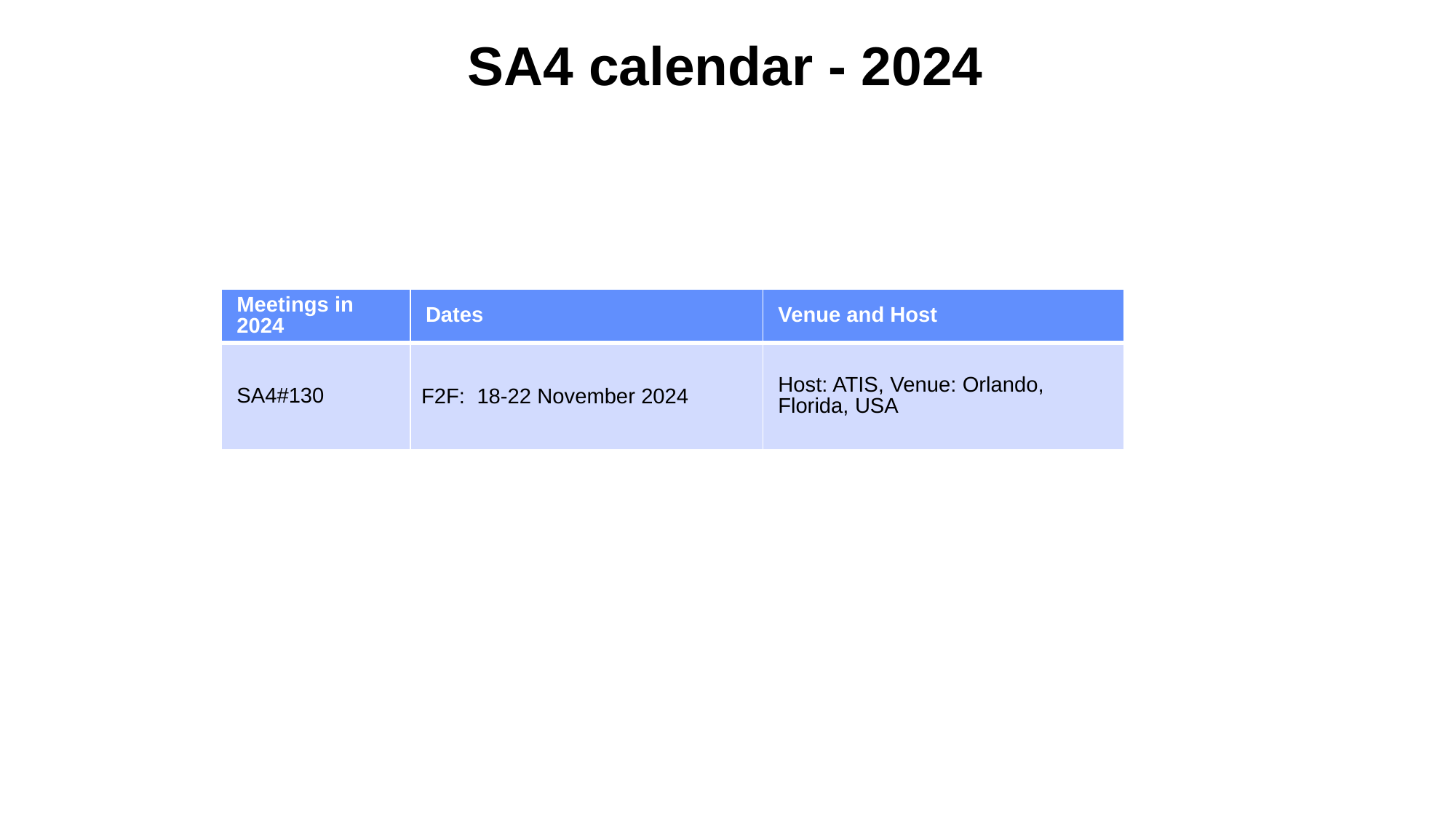

# SA4 calendar - 2024

| Meetings in 2024 | Dates | Venue and Host |
| --- | --- | --- |
| SA4#130 | F2F:  18-22 November 2024 | Host: ATIS, Venue: Orlando, Florida, USA |